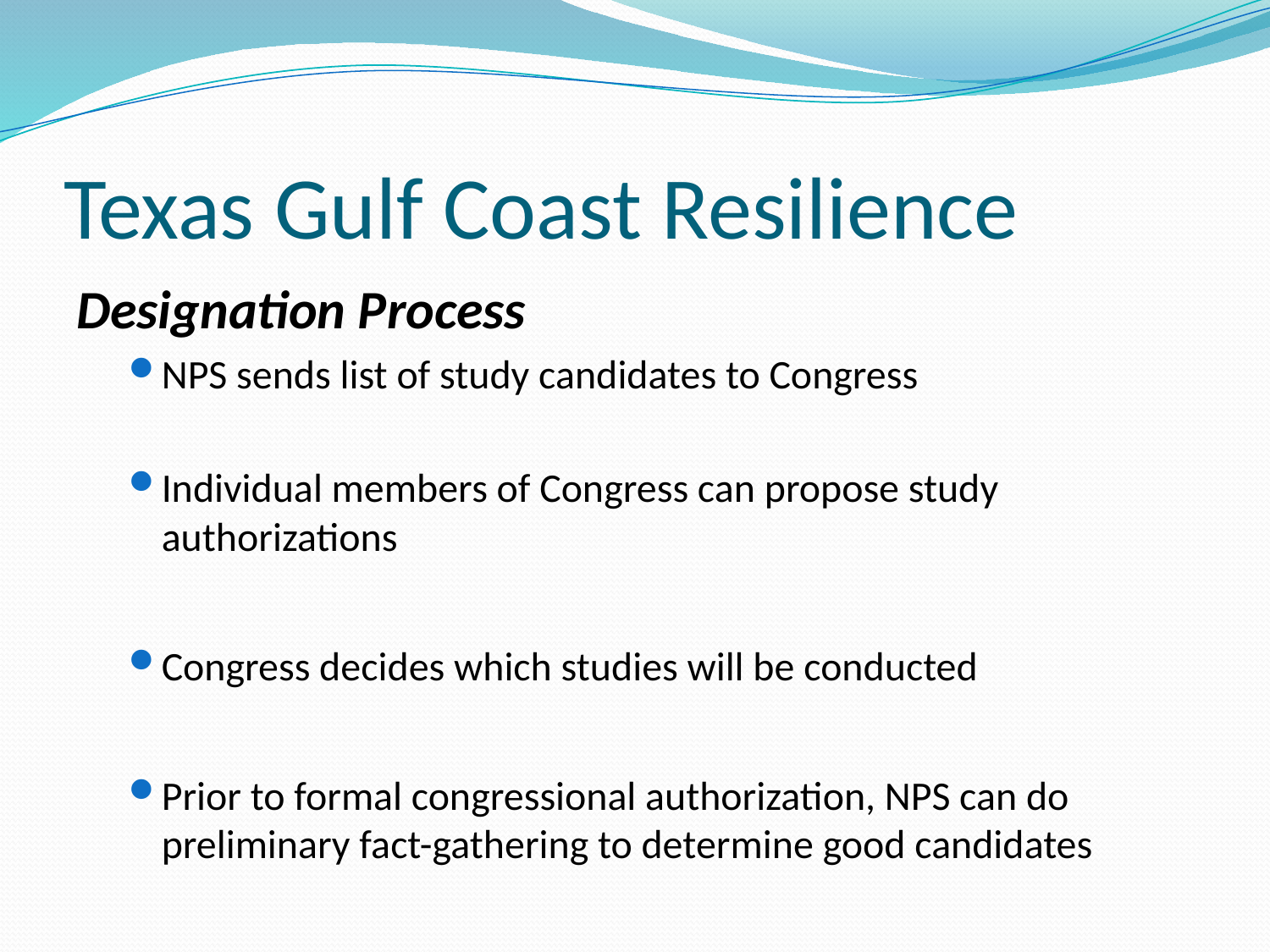

# Texas Gulf Coast Resilience
Designation Process
NPS sends list of study candidates to Congress

Individual members of Congress can propose study authorizations

Congress decides which studies will be conducted

Prior to formal congressional authorization, NPS can do preliminary fact-gathering to determine good candidates